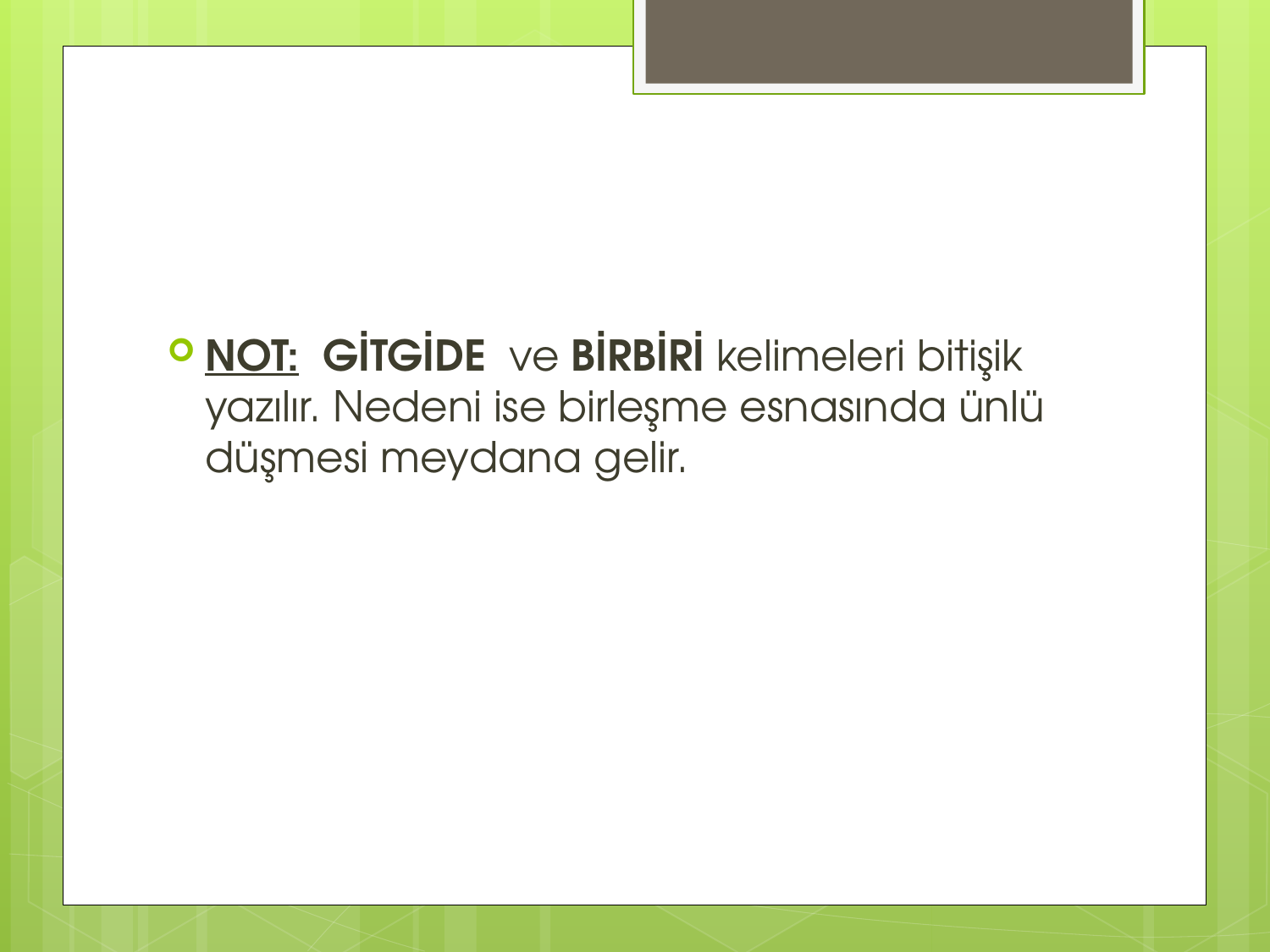

#
NOT:  GİTGİDE  ve BİRBİRİ kelimeleri bitişik yazılır. Nedeni ise birleşme esnasında ünlü düşmesi meydana gelir.